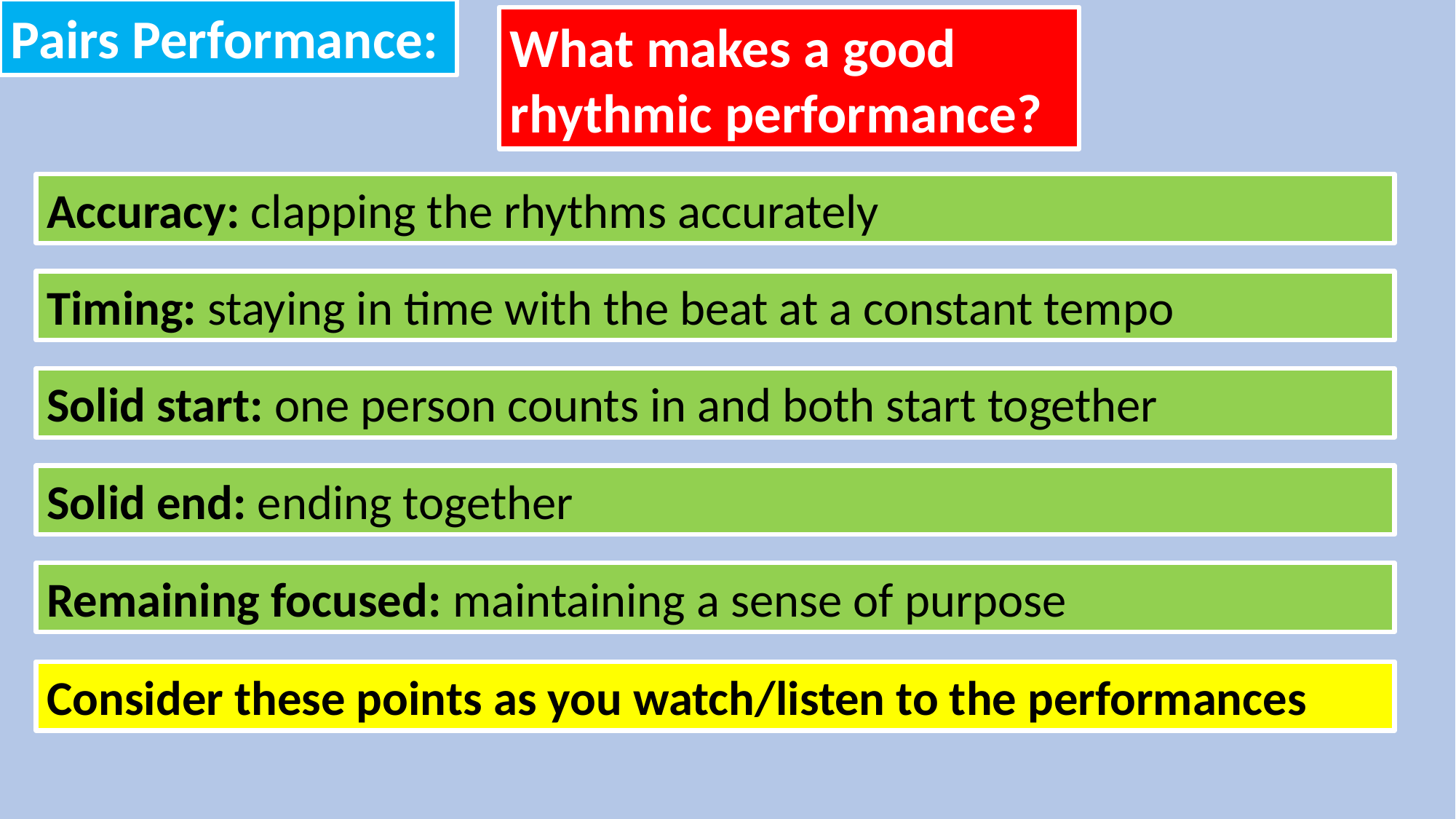

Pairs Performance:
What makes a good rhythmic performance?
Accuracy: clapping the rhythms accurately
Timing: staying in time with the beat at a constant tempo
Solid start: one person counts in and both start together
Solid end: ending together
Remaining focused: maintaining a sense of purpose
Consider these points as you watch/listen to the performances